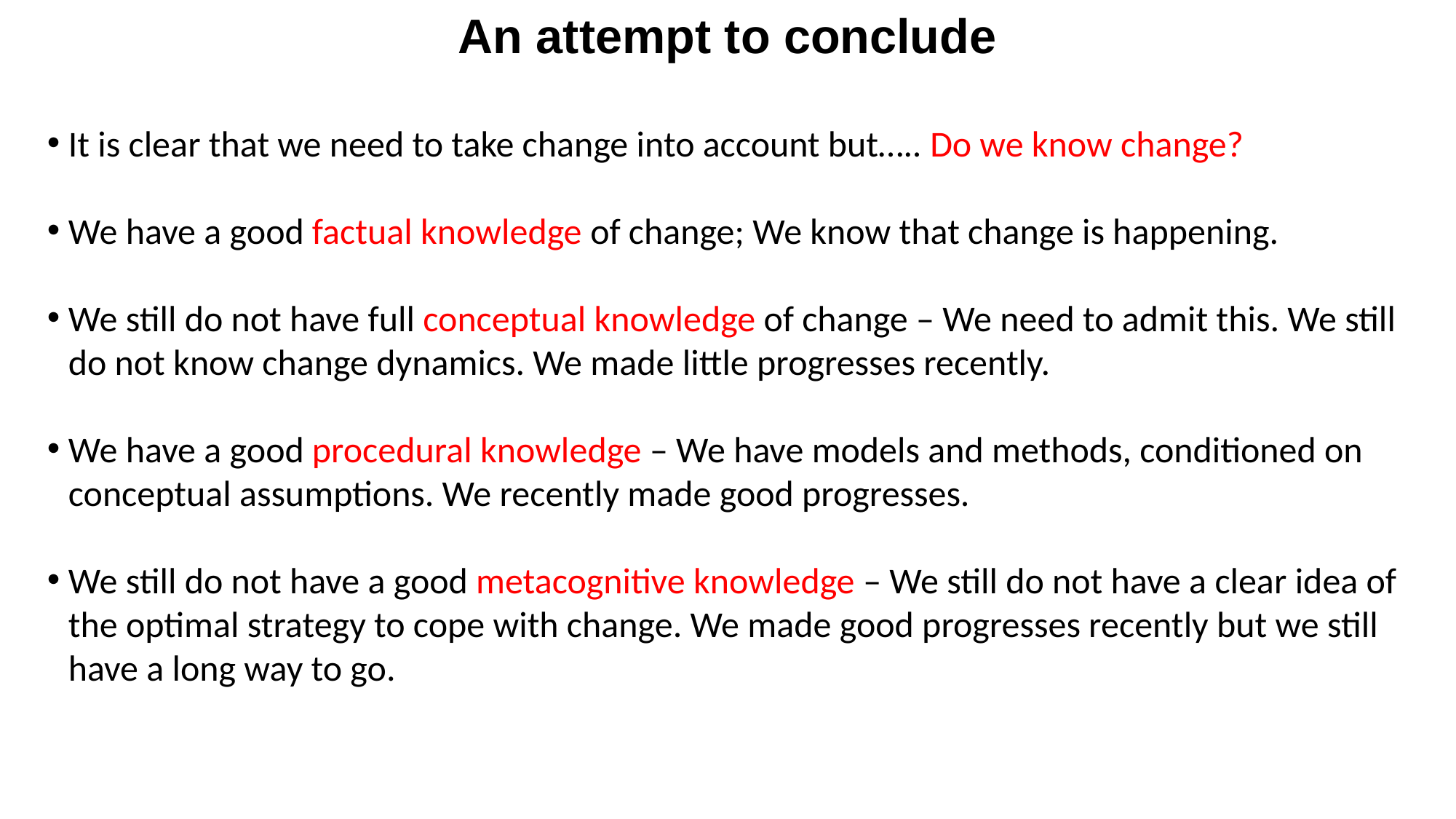

An attempt to conclude
It is clear that we need to take change into account but….. Do we know change?

We have a good factual knowledge of change; We know that change is happening.

We still do not have full conceptual knowledge of change – We need to admit this. We still do not know change dynamics. We made little progresses recently.

We have a good procedural knowledge – We have models and methods, conditioned on conceptual assumptions. We recently made good progresses.

We still do not have a good metacognitive knowledge – We still do not have a clear idea of the optimal strategy to cope with change. We made good progresses recently but we still have a long way to go.